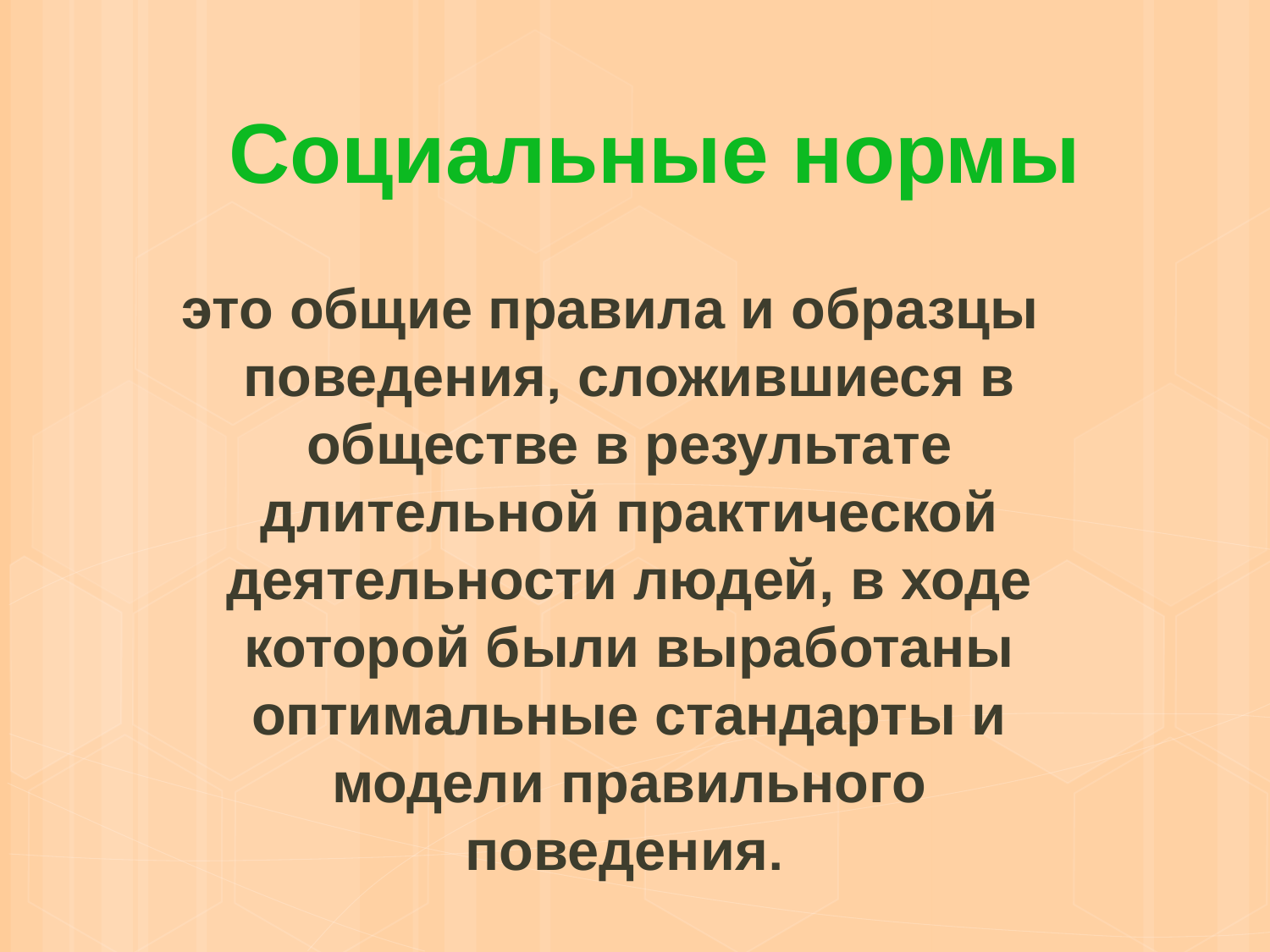

# Социальные нормы
это общие правила и образцы поведения, сложившиеся в обществе в результате длительной практической деятельности людей, в ходе которой были выработаны оптимальные стандарты и модели правильного поведения.